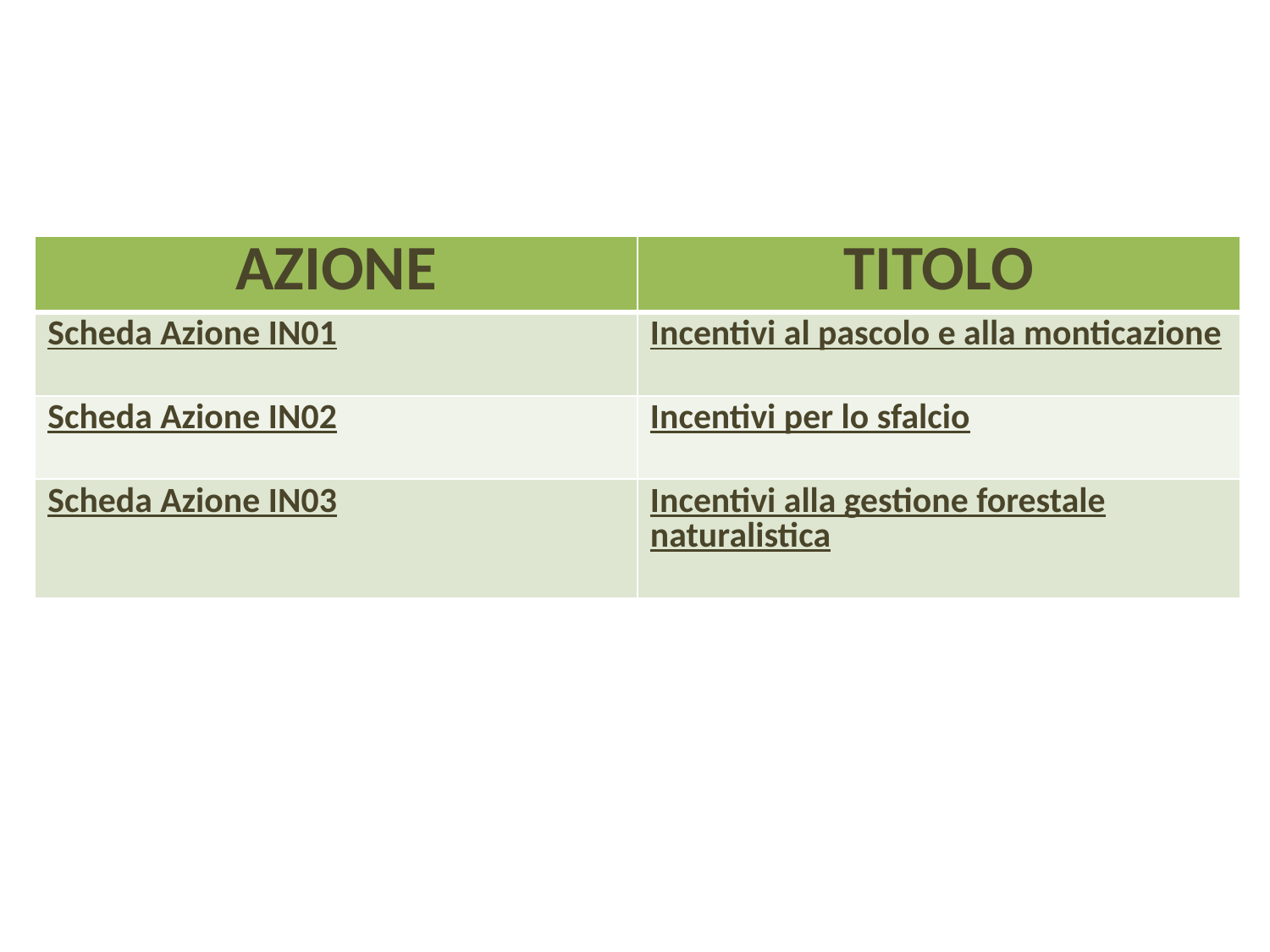

| AZIONE | TITOLO |
| --- | --- |
| Scheda Azione IN01 | Incentivi al pascolo e alla monticazione |
| Scheda Azione IN02 | Incentivi per lo sfalcio |
| Scheda Azione IN03 | Incentivi alla gestione forestale naturalistica |